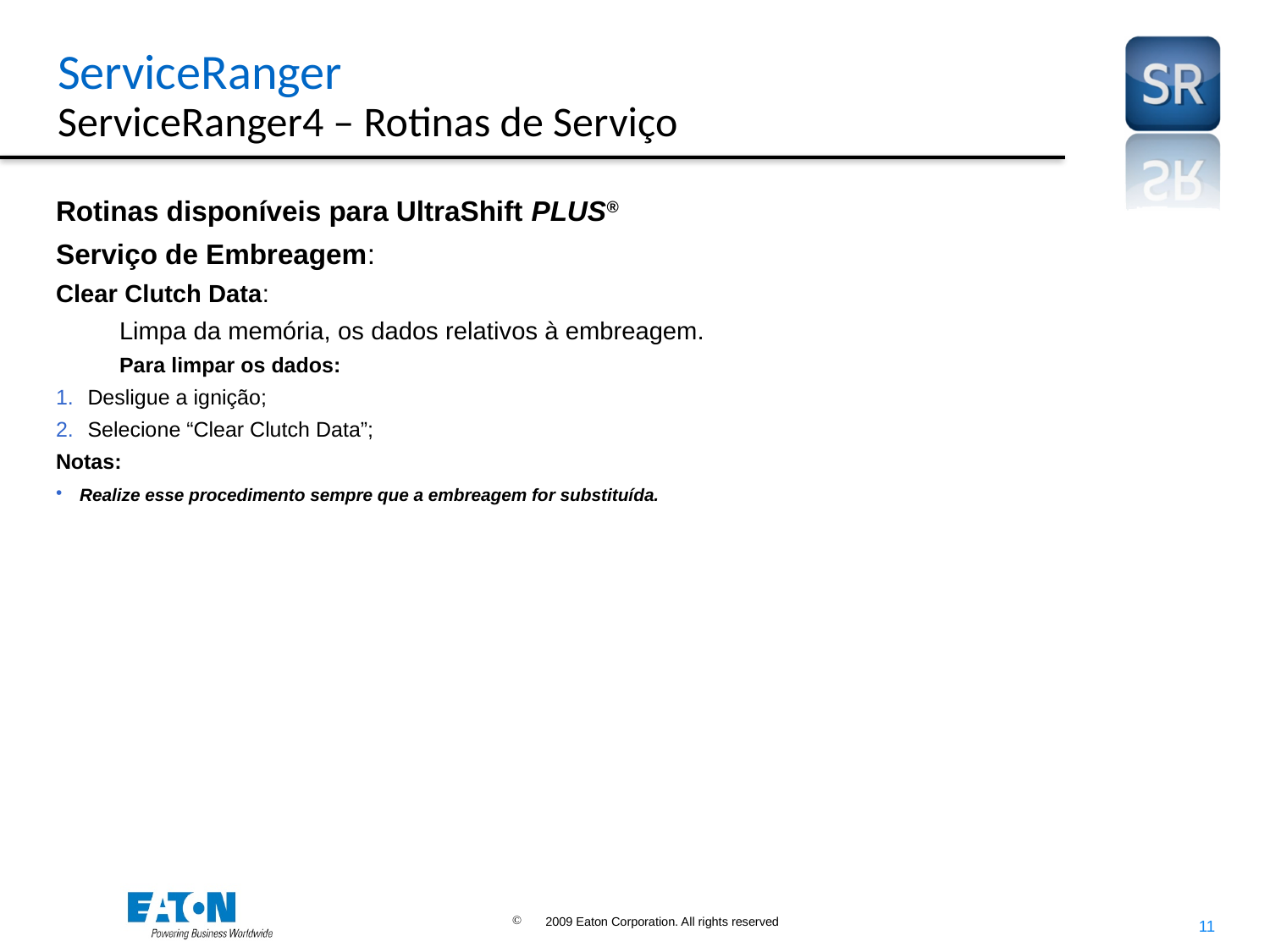

# ServiceRanger ServiceRanger4 – Rotinas de Serviço
Rotinas disponíveis para UltraShift PLUS®
Serviço de Embreagem:
Clear Clutch Data:
Limpa da memória, os dados relativos à embreagem.
Para limpar os dados:
Desligue a ignição;
Selecione “Clear Clutch Data”;
Notas:
Realize esse procedimento sempre que a embreagem for substituída.